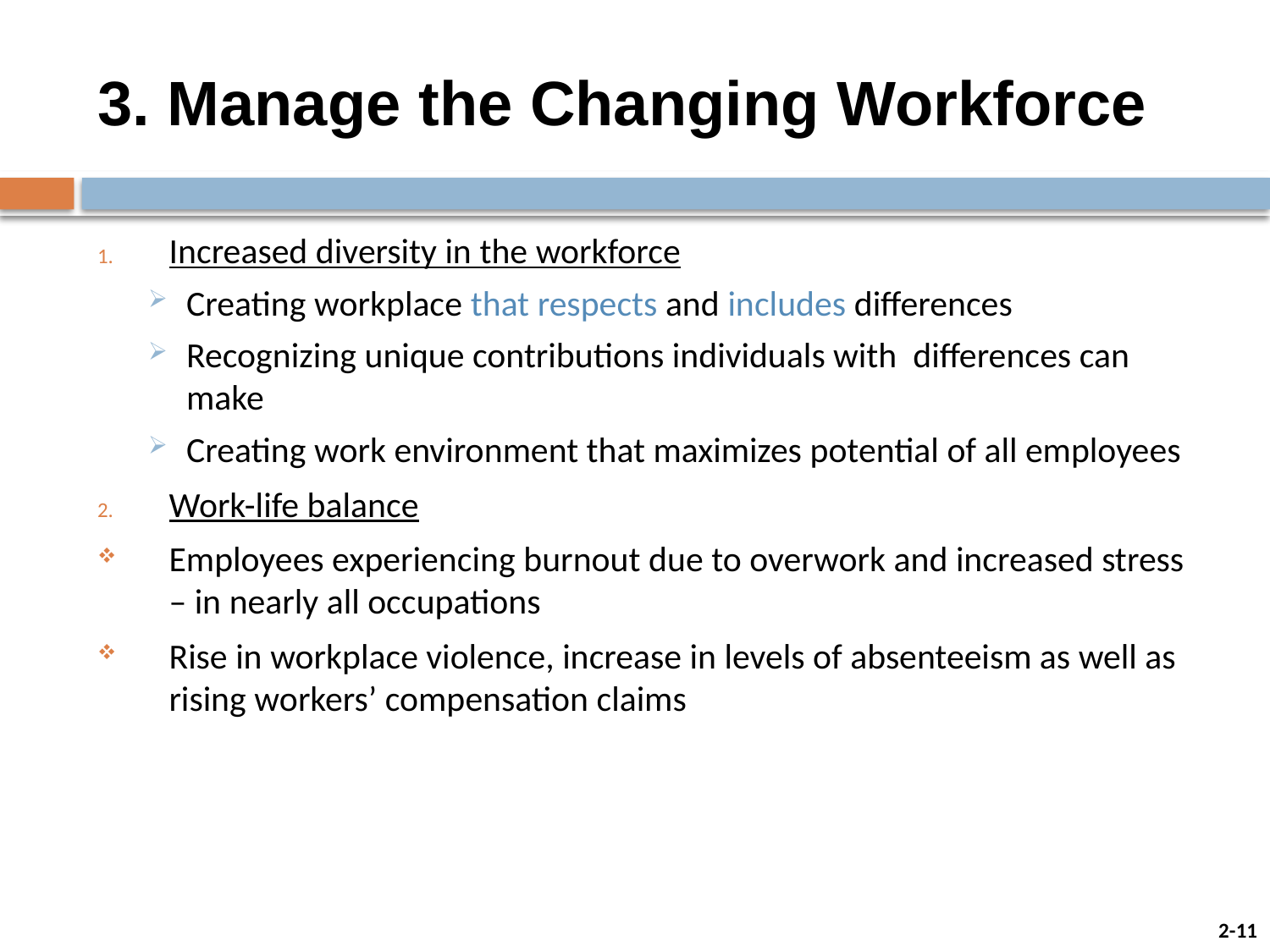

# 3. Manage the Changing Workforce
Increased diversity in the workforce
Creating workplace that respects and includes differences
Recognizing unique contributions individuals with  differences can make
Creating work environment that maximizes potential of all employees
Work-life balance
Employees experiencing burnout due to overwork and increased stress – in nearly all occupations
Rise in workplace violence, increase in levels of absenteeism as well as rising workers’ compensation claims